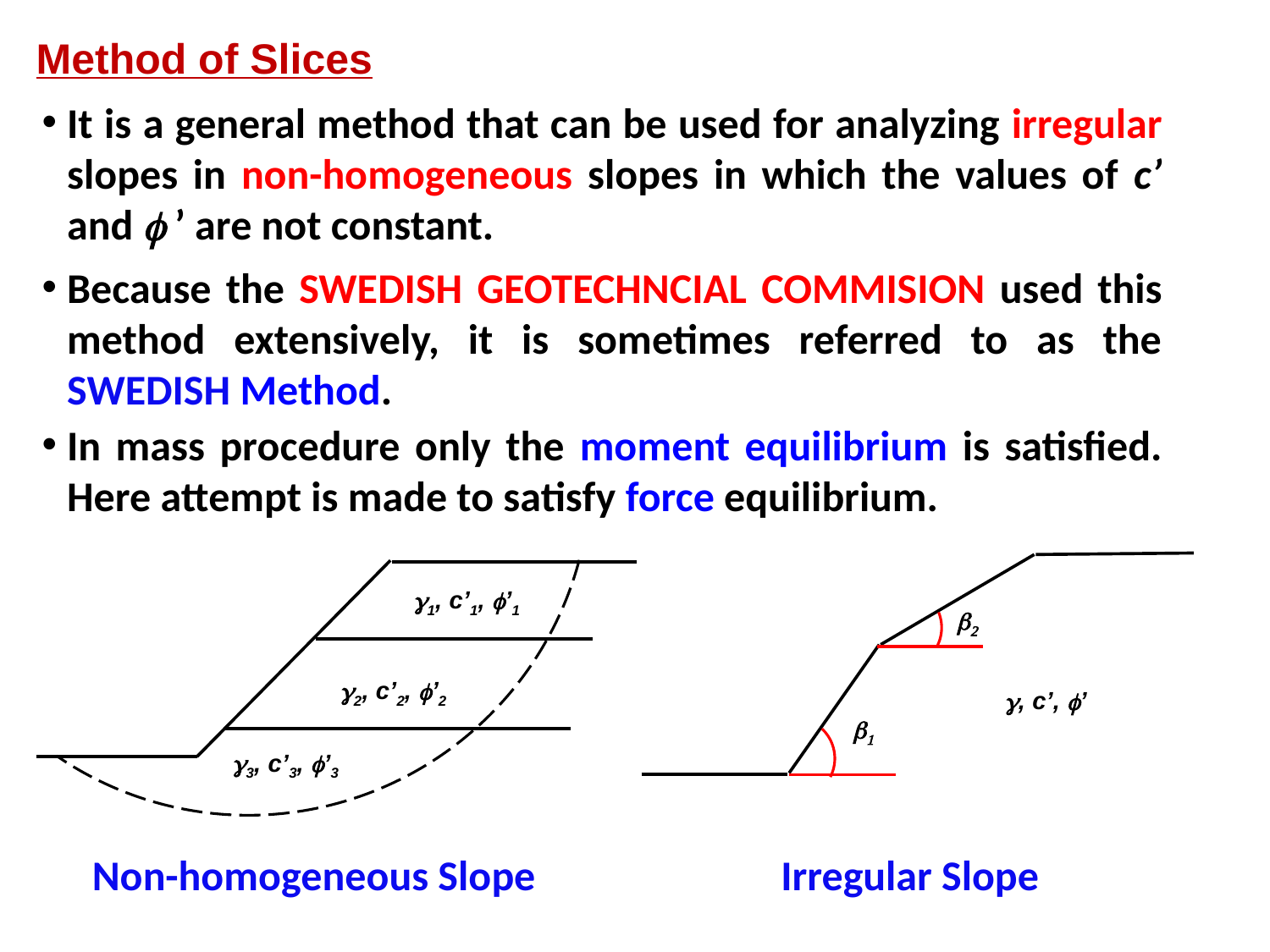

Method of Slices
It is a general method that can be used for analyzing irregular slopes in non-homogeneous slopes in which the values of c’ and φ ’ are not constant.

Because the SWEDISH GEOTECHNCIAL COMMISION used this method extensively, it is sometimes referred to as the SWEDISH Method.
In mass procedure only the moment equilibrium is satisfied. Here attempt is made to satisfy force equilibrium.
γ1, c’1, φ’1

β2
γ2, c’2, φ’2
γ, c’, φ’
β1

γ3, c’3, φ’3
Non-homogeneous Slope		   Irregular Slope